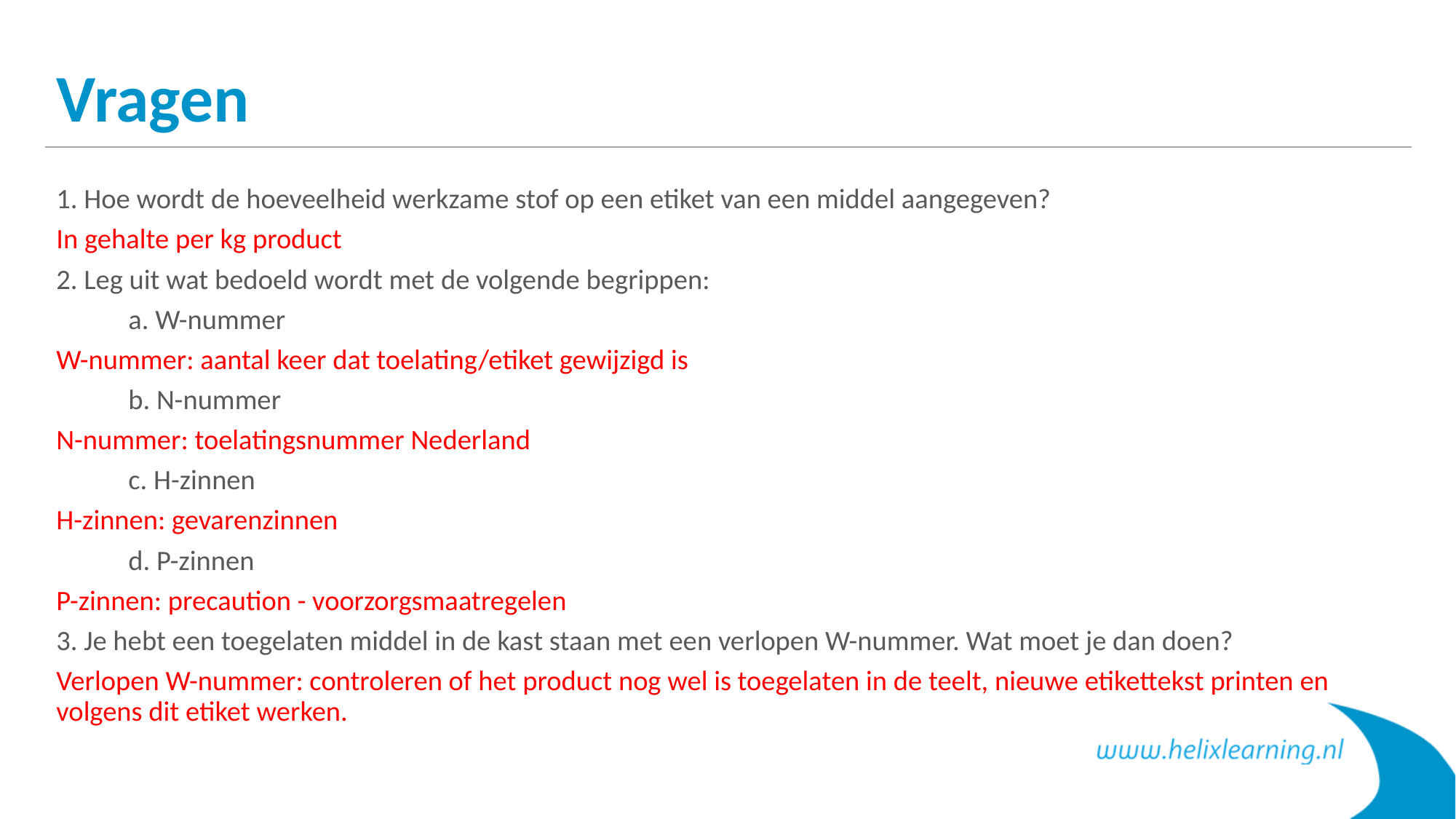

# Vragen
1. Hoe wordt de hoeveelheid werkzame stof op een etiket van een middel aangegeven?
In gehalte per kg product
2. Leg uit wat bedoeld wordt met de volgende begrippen:
	a. W-nummer
W-nummer: aantal keer dat toelating/etiket gewijzigd is
	b. N-nummer
N-nummer: toelatingsnummer Nederland
	c. H-zinnen
H-zinnen: gevarenzinnen
	d. P-zinnen
P-zinnen: precaution - voorzorgsmaatregelen
3. Je hebt een toegelaten middel in de kast staan met een verlopen W-nummer. Wat moet je dan doen?
Verlopen W-nummer: controleren of het product nog wel is toegelaten in de teelt, nieuwe etikettekst printen en volgens dit etiket werken.